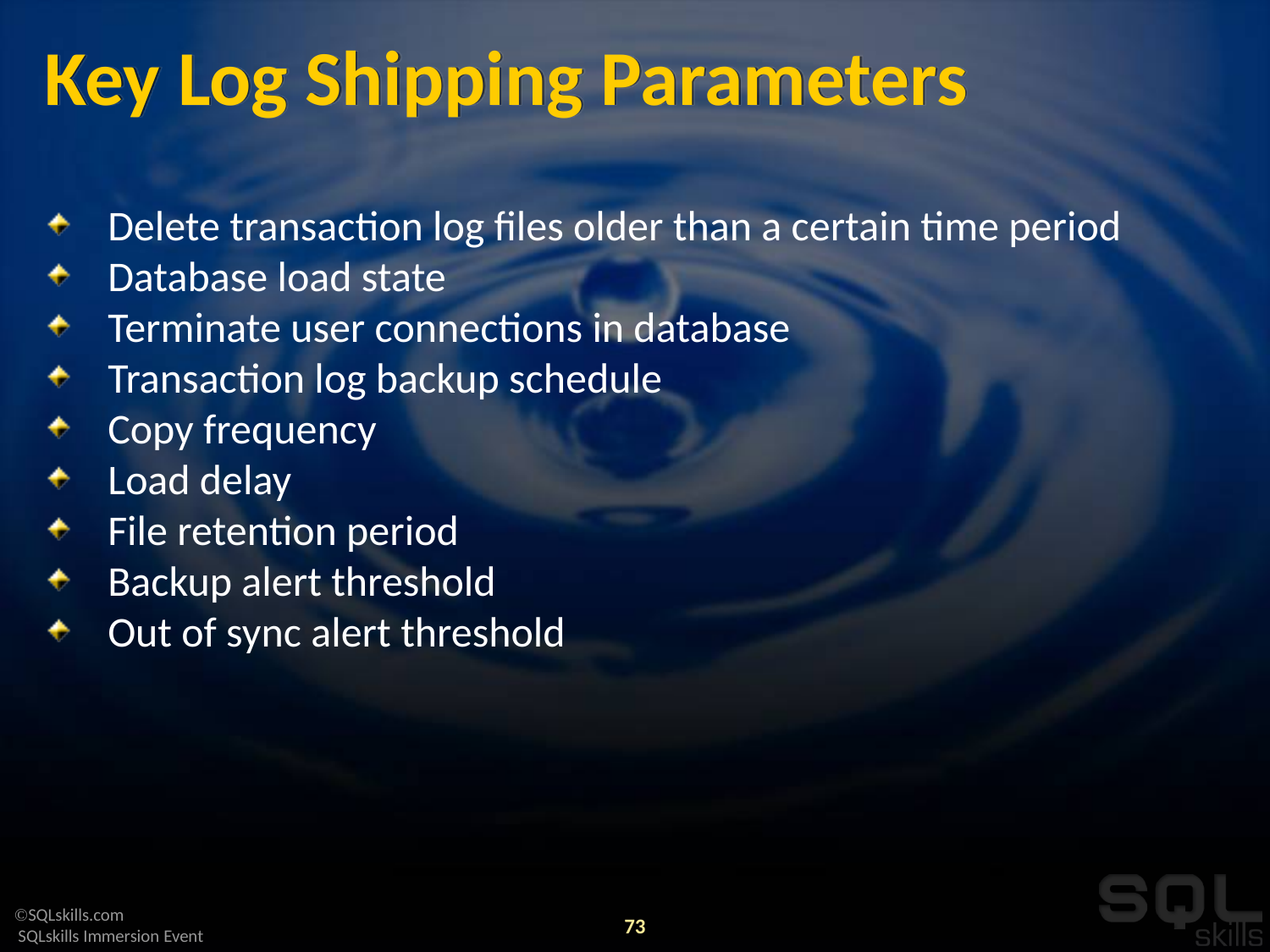

# Key Log Shipping Parameters
Delete transaction log files older than a certain time period
Database load state
Terminate user connections in database
Transaction log backup schedule
Copy frequency
Load delay
File retention period
Backup alert threshold
Out of sync alert threshold
73